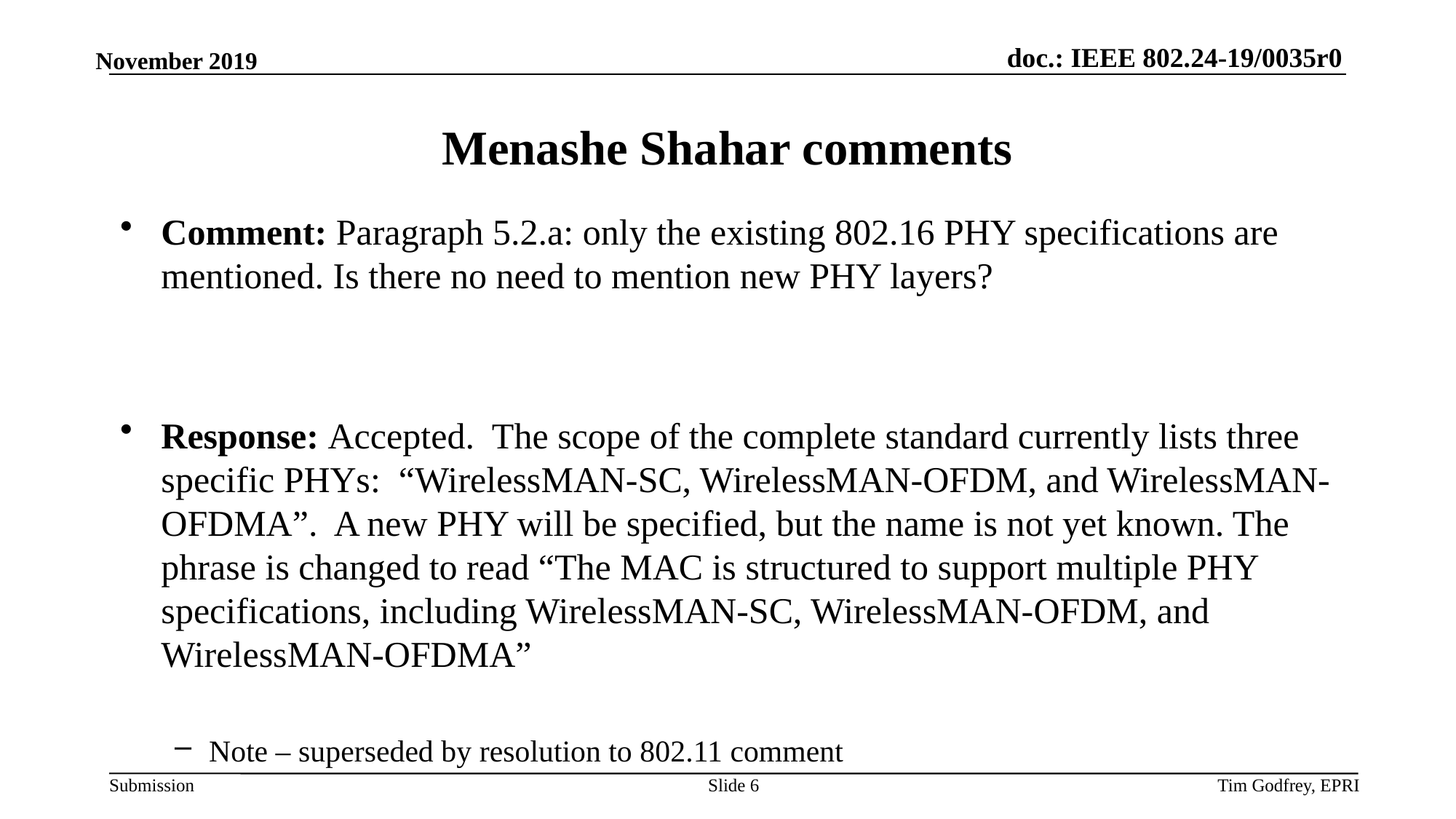

# Menashe Shahar comments
Comment: Paragraph 5.2.a: only the existing 802.16 PHY specifications are mentioned. Is there no need to mention new PHY layers?

Response: Accepted.  The scope of the complete standard currently lists three specific PHYs:  “WirelessMAN-SC, WirelessMAN-OFDM, and WirelessMAN-OFDMA”.  A new PHY will be specified, but the name is not yet known. The phrase is changed to read “The MAC is structured to support multiple PHY specifications, including WirelessMAN-SC, WirelessMAN-OFDM, and WirelessMAN-OFDMA”

Note – superseded by resolution to 802.11 comment

Slide 6
Tim Godfrey, EPRI